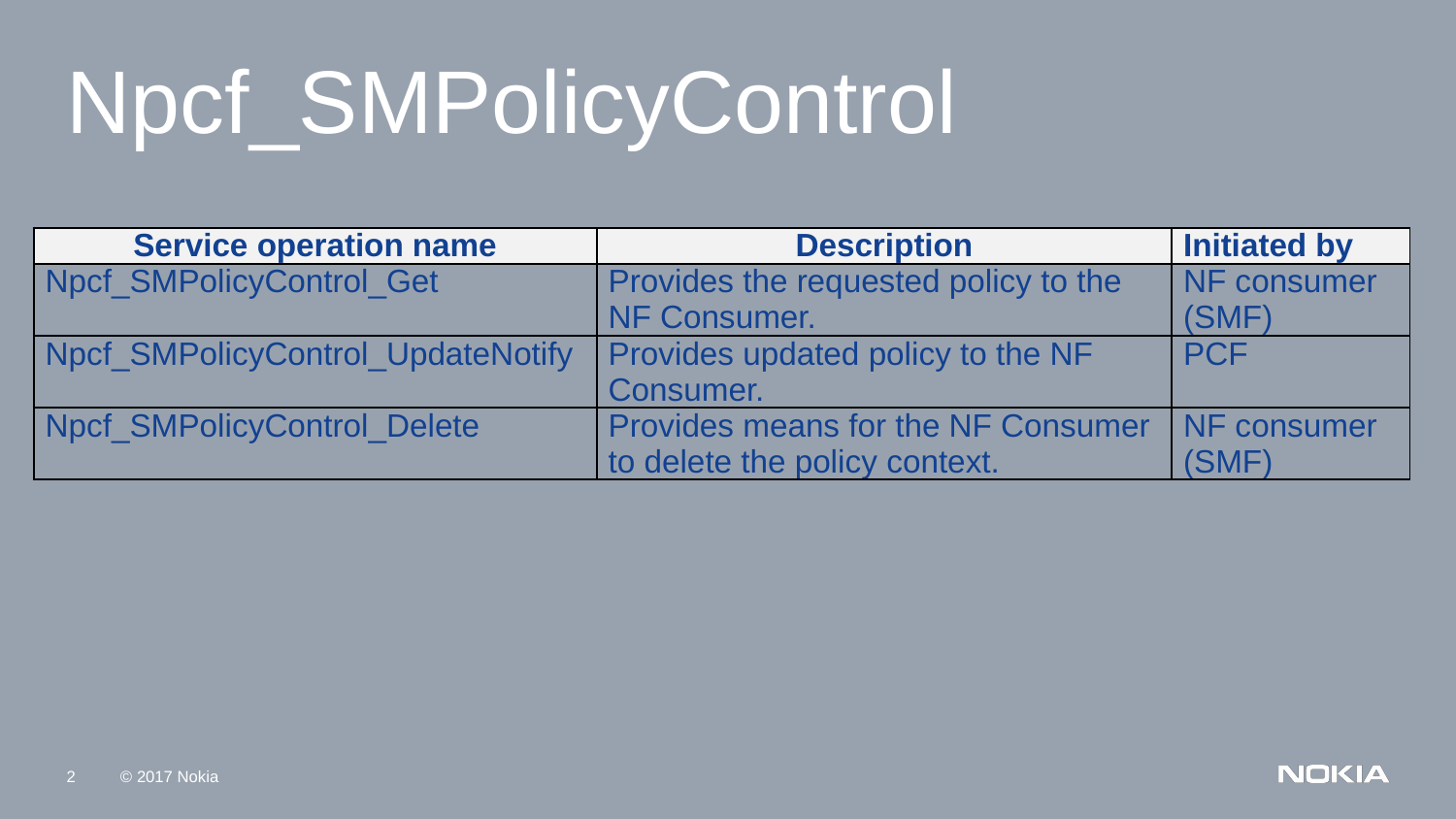

Npcf_SMPolicyControl

| Service operation name | Description | Initiated by |
| --- | --- | --- |
| Npcf\_SMPolicyControl\_Get | Provides the requested policy to the NF Consumer. | NF consumer (SMF) |
| Npcf\_SMPolicyControl\_UpdateNotify | Provides updated policy to the NF Consumer. | PCF |
| Npcf\_SMPolicyControl\_Delete | Provides means for the NF Consumer to delete the policy context. | NF consumer (SMF) |